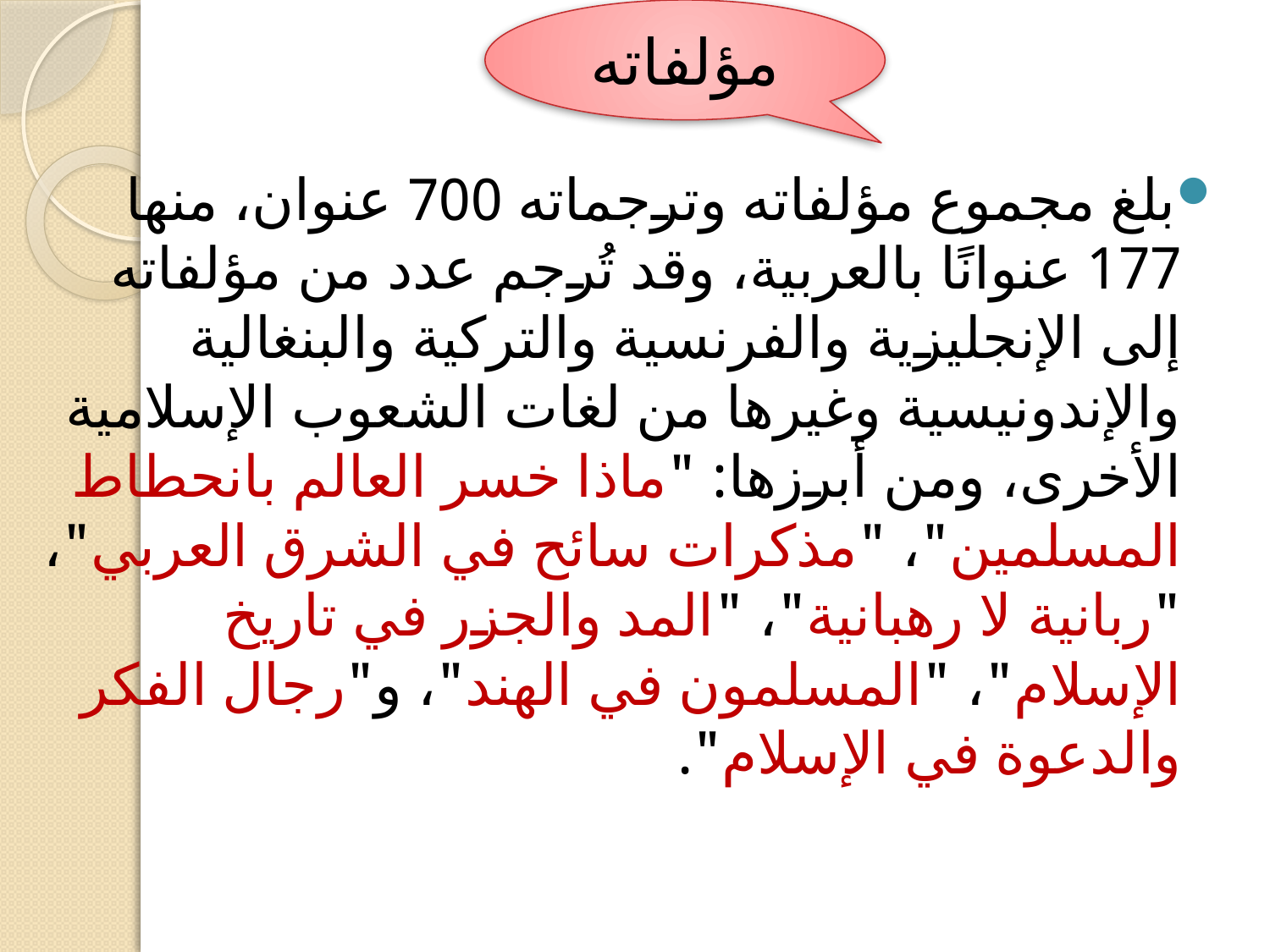

مؤلفاته
بلغ مجموع مؤلفاته وترجماته 700 عنوان، منها 177 عنوانًا بالعربية، وقد تُرجم عدد من مؤلفاته إلى الإنجليزية والفرنسية والتركية والبنغالية والإندونيسية وغيرها من لغات الشعوب الإسلامية الأخرى، ومن أبرزها: "ماذا خسر العالم بانحطاط المسلمين"، "مذكرات سائح في الشرق العربي"، "ربانية لا رهبانية"، "المد والجزر في تاريخ الإسلام"، "المسلمون في الهند"، و"رجال الفكر والدعوة في الإسلام".